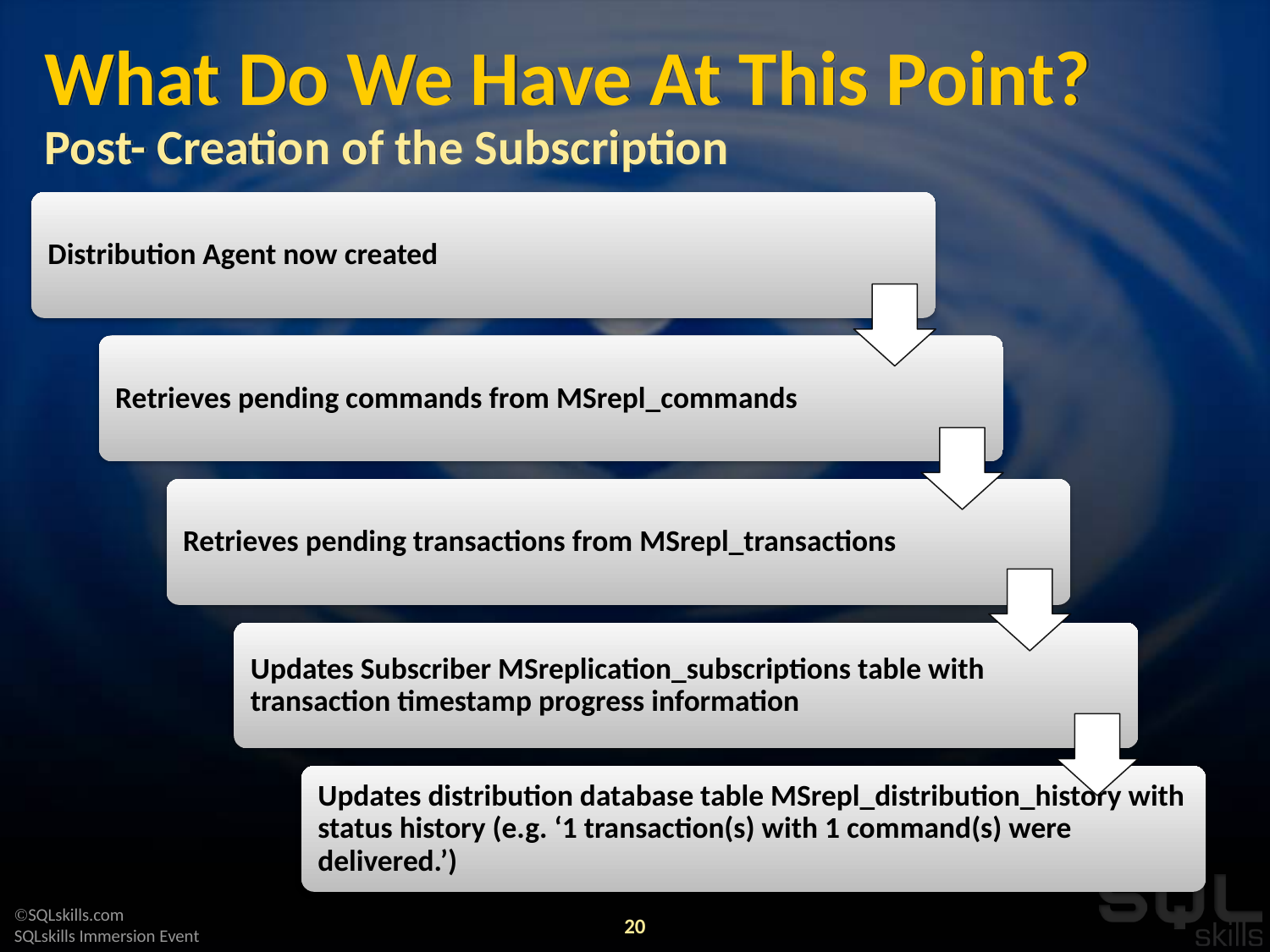

# What Do We Have At This Point? Post- Creation of the Subscription
Distribution Agent now created
Retrieves pending commands from MSrepl_commands
Retrieves pending transactions from MSrepl_transactions
Updates Subscriber MSreplication_subscriptions table with transaction timestamp progress information
Updates distribution database table MSrepl_distribution_history with status history (e.g. ‘1 transaction(s) with 1 command(s) were delivered.’)

20